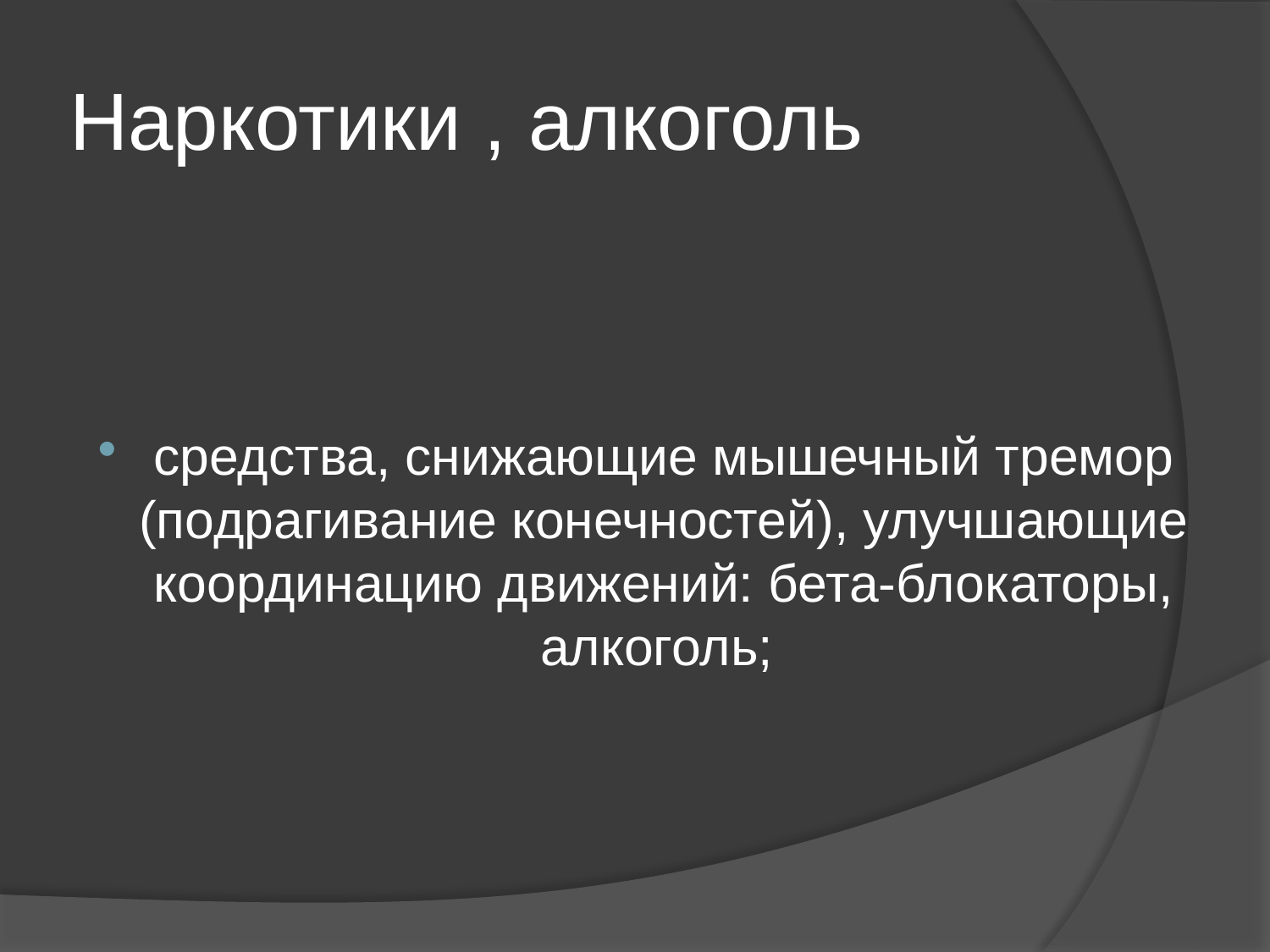

# Наркотики , алкоголь
средства, снижающие мышечный тремор (подрагивание конечностей), улучшающие координацию движений: бета-блокаторы, алкоголь;